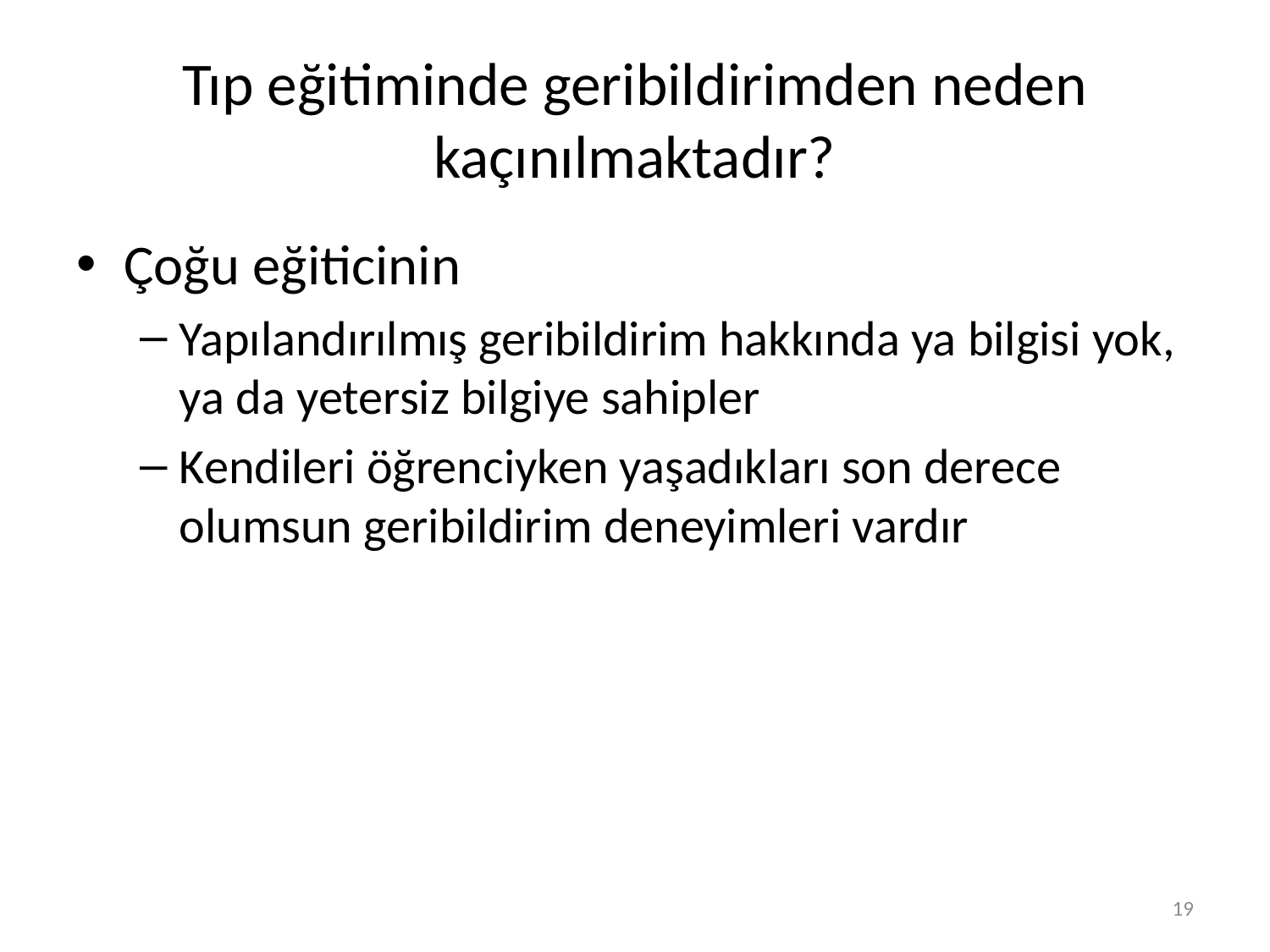

# Tıp eğitiminde geribildirimden neden kaçınılmaktadır?
Çoğu eğiticinin
Yapılandırılmış geribildirim hakkında ya bilgisi yok, ya da yetersiz bilgiye sahipler
Kendileri öğrenciyken yaşadıkları son derece olumsun geribildirim deneyimleri vardır
19